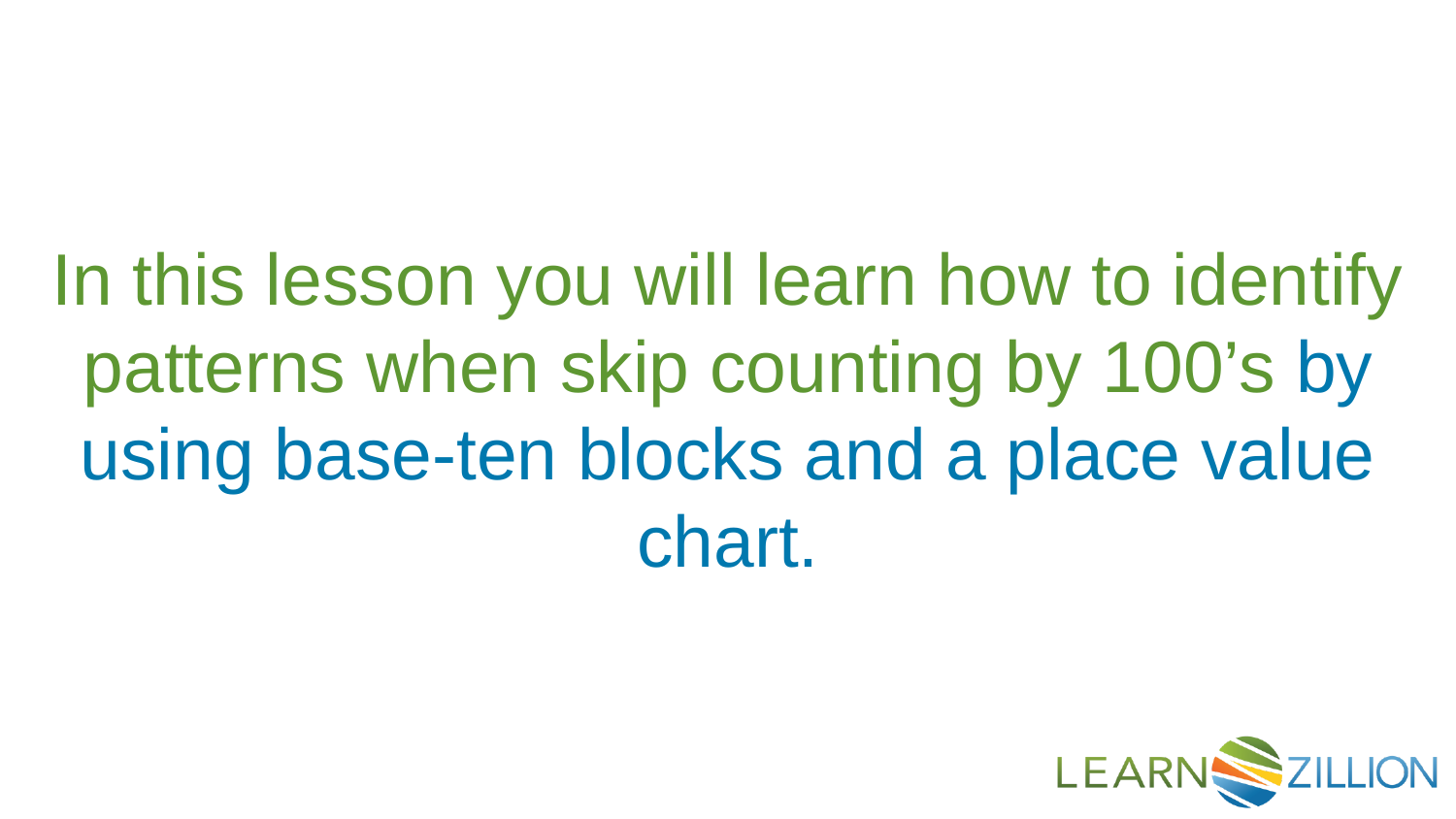

In this lesson you will learn how to identify patterns when skip counting by 100’s by using base-ten blocks and a place value chart.